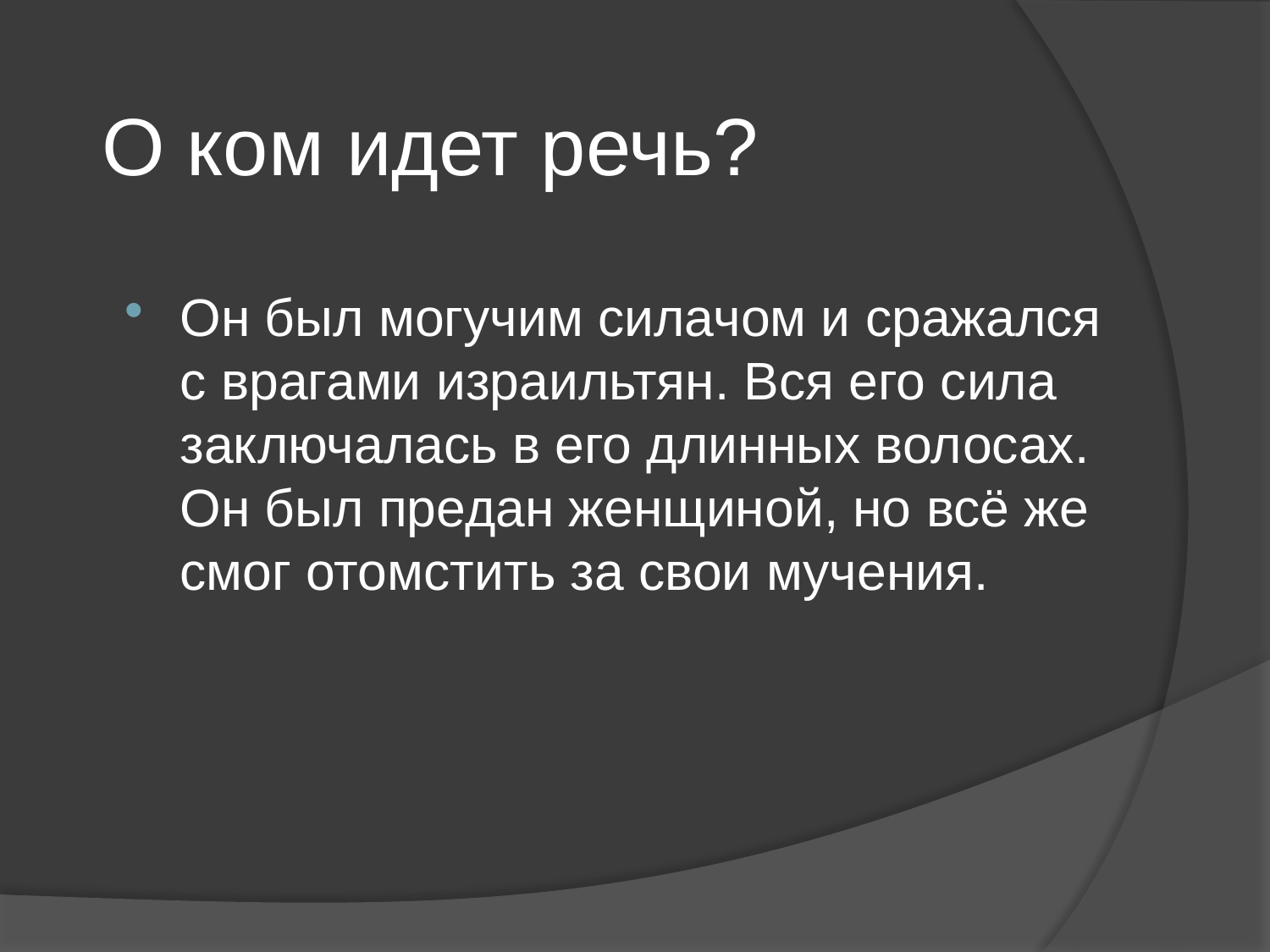

# О ком идет речь?
Он был могучим силачом и сражался с врагами израильтян. Вся его сила заключалась в его длинных волосах. Он был предан женщиной, но всё же смог отомстить за свои мучения.